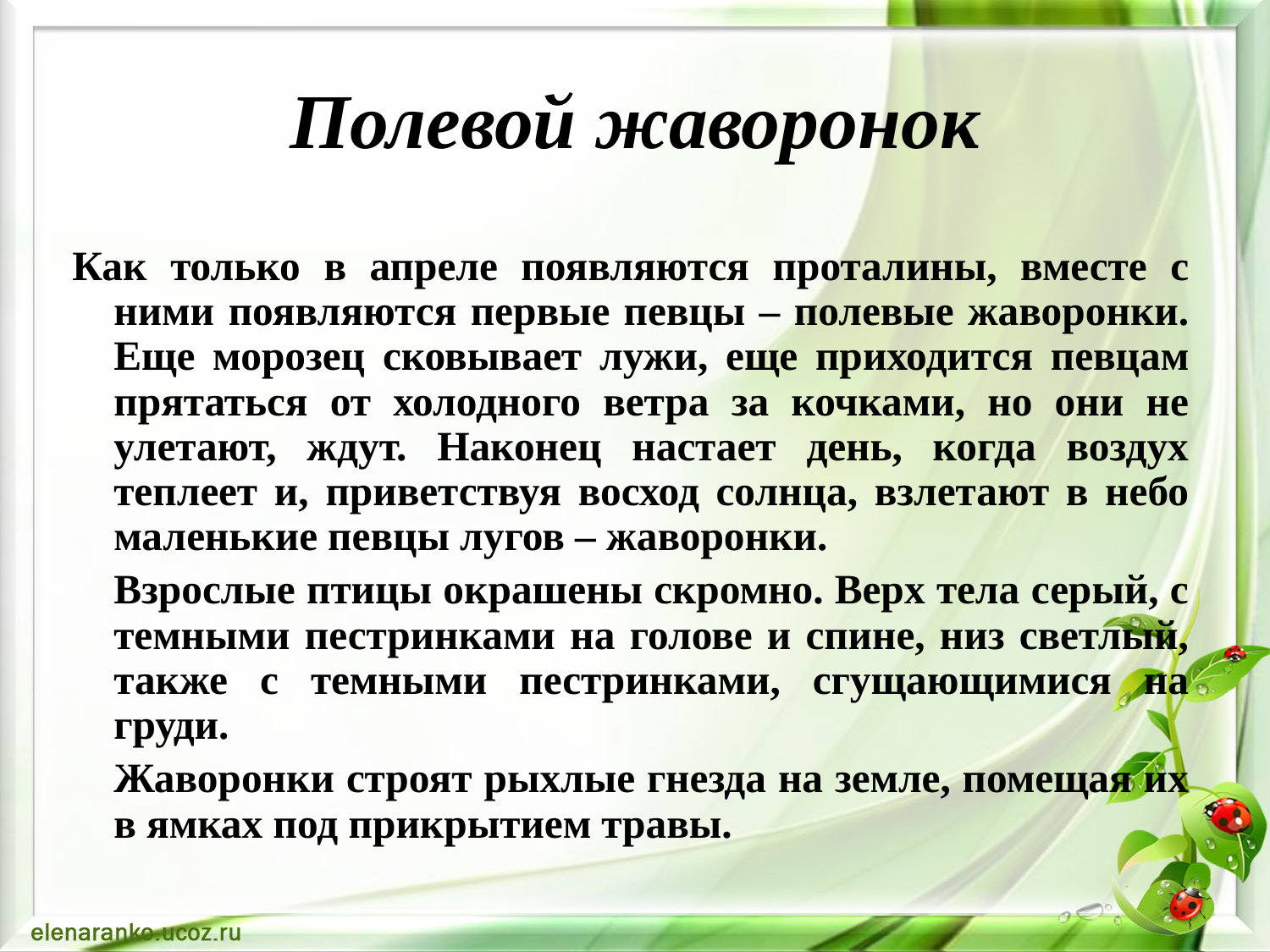

# Полевой жаворонок
Как только в апреле появляются проталины, вместе с ними появляются первые певцы – полевые жаворонки. Еще морозец сковывает лужи, еще приходится певцам прятаться от холодного ветра за кочками, но они не улетают, ждут. Наконец настает день, когда воздух теплеет и, приветствуя восход солнца, взлетают в небо маленькие певцы лугов – жаворонки.
		Взрослые птицы окрашены скромно. Верх тела серый, с темными пестринками на голове и спине, низ светлый, также с темными пестринками, сгущающимися на груди.
		Жаворонки строят рыхлые гнезда на земле, помещая их в ямках под прикрытием травы.